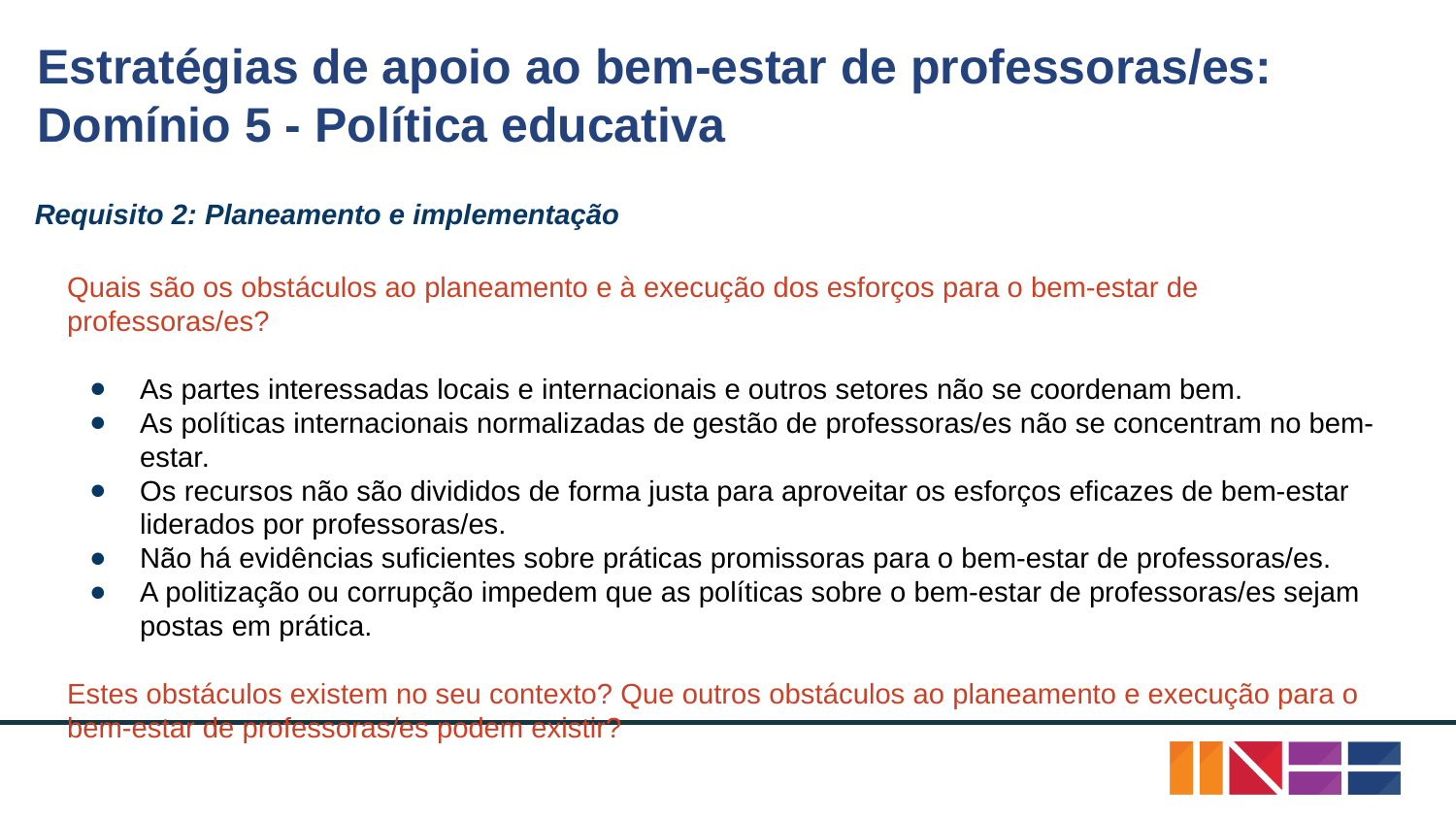

# Estratégias de apoio ao bem-estar de professoras/es:
Domínio 5 - Política educativa
Requisito 2: Planeamento e implementação
Quais são os obstáculos ao planeamento e à execução dos esforços para o bem-estar de professoras/es?

As partes interessadas locais e internacionais e outros setores não se coordenam bem.
As políticas internacionais normalizadas de gestão de professoras/es não se concentram no bem-estar.
Os recursos não são divididos de forma justa para aproveitar os esforços eficazes de bem-estar liderados por professoras/es.
Não há evidências suficientes sobre práticas promissoras para o bem-estar de professoras/es.
A politização ou corrupção impedem que as políticas sobre o bem-estar de professoras/es sejam postas em prática.

Estes obstáculos existem no seu contexto? Que outros obstáculos ao planeamento e execução para o bem-estar de professoras/es podem existir?
Crédito: Oxfam